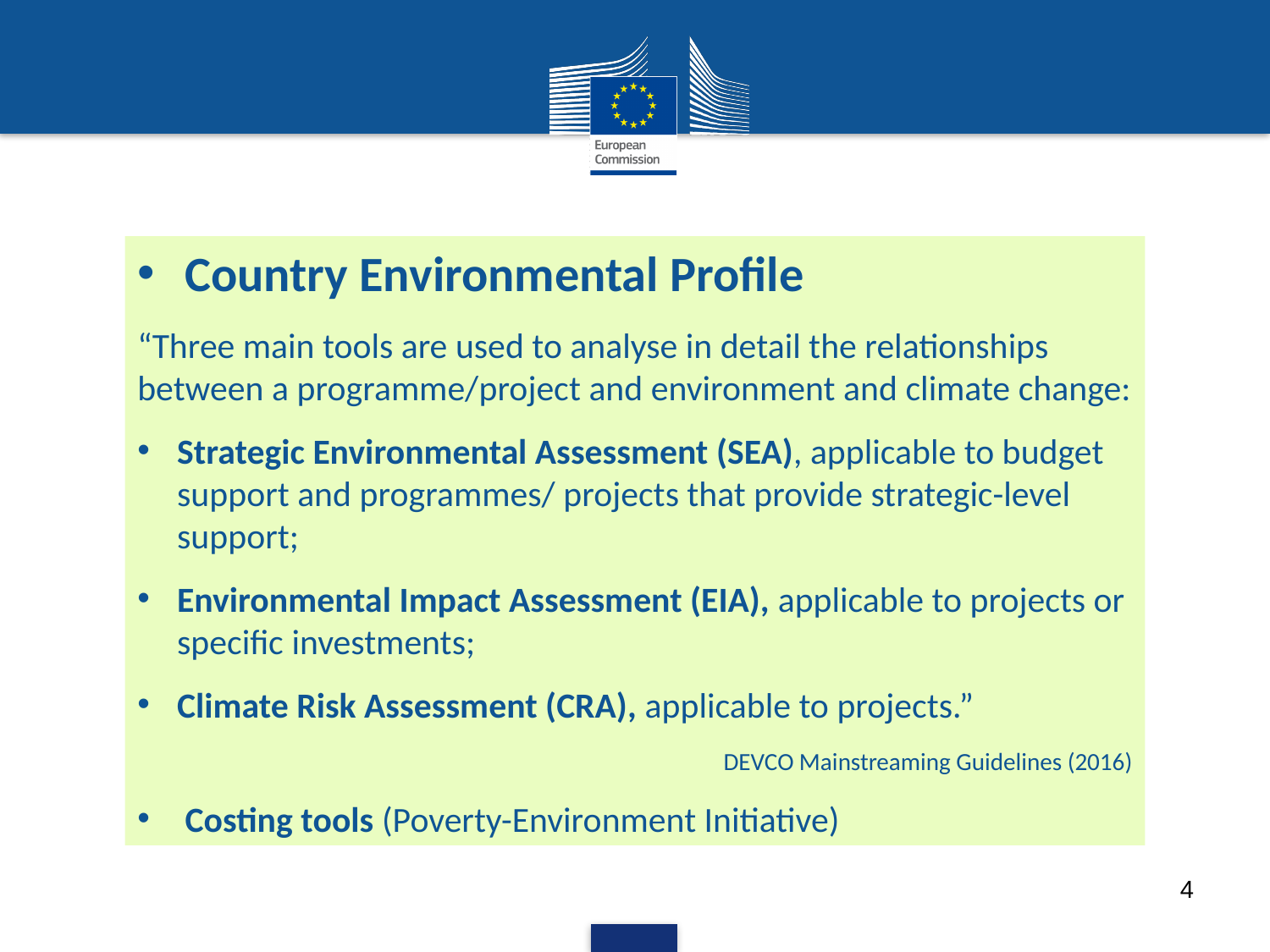

Country Environmental Profile
“Three main tools are used to analyse in detail the relationships between a programme/project and environment and climate change:
Strategic Environmental Assessment (SEA), applicable to budget support and programmes/ projects that provide strategic-level support;
Environmental Impact Assessment (EIA), applicable to projects or specific investments;
Climate Risk Assessment (CRA), applicable to projects.”
DEVCO Mainstreaming Guidelines (2016)
Costing tools (Poverty-Environment Initiative)
4